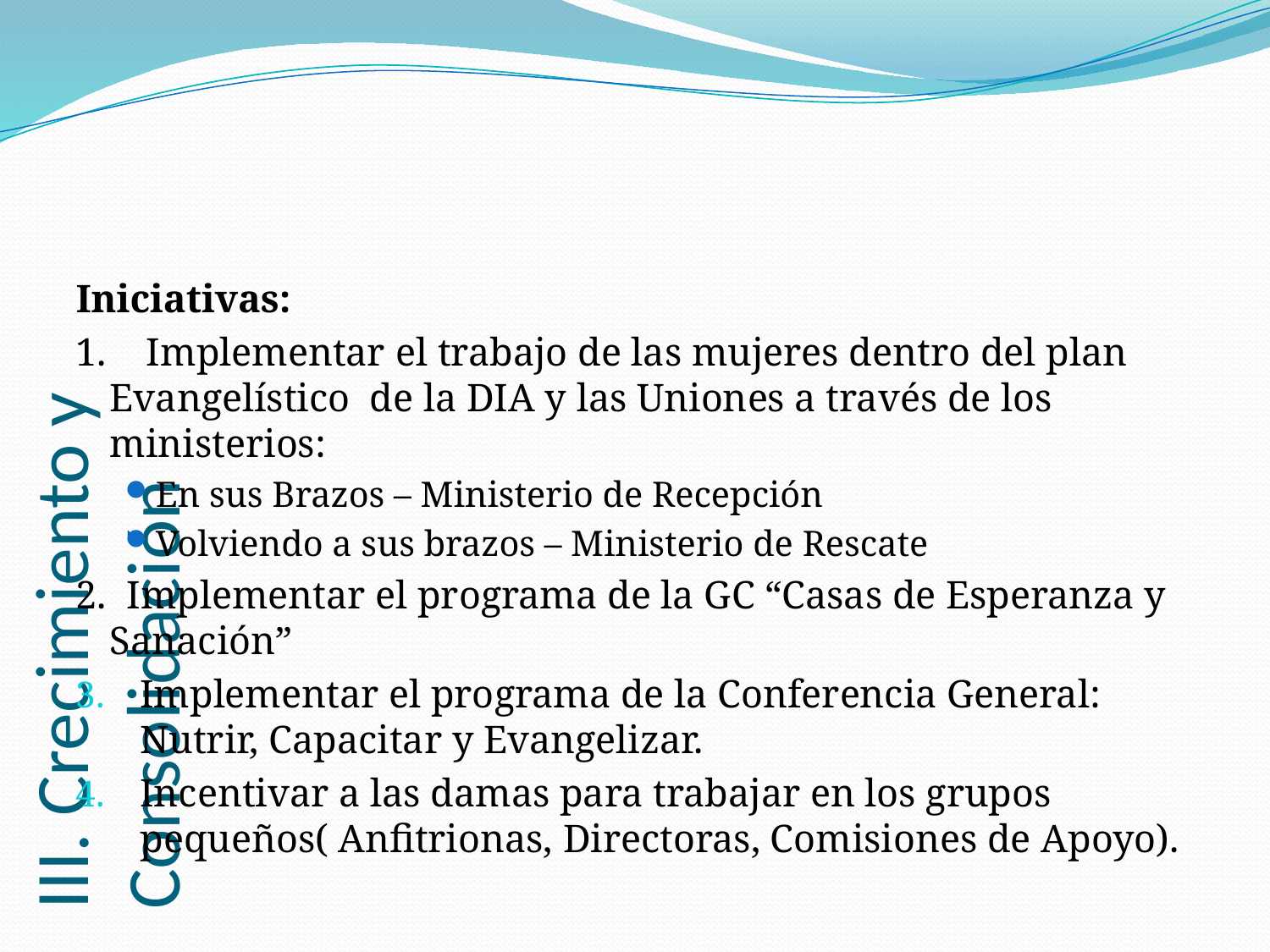

Iniciativas:
1.    Implementar el trabajo de las mujeres dentro del plan Evangelístico  de la DIA y las Uniones a través de los ministerios:
En sus Brazos – Ministerio de Recepción
Volviendo a sus brazos – Ministerio de Rescate
2.  Implementar el programa de la GC “Casas de Esperanza y Sanación”
Implementar el programa de la Conferencia General: Nutrir, Capacitar y Evangelizar.
Incentivar a las damas para trabajar en los grupos pequeños( Anfitrionas, Directoras, Comisiones de Apoyo).

# III. Crecimiento y Consolidación